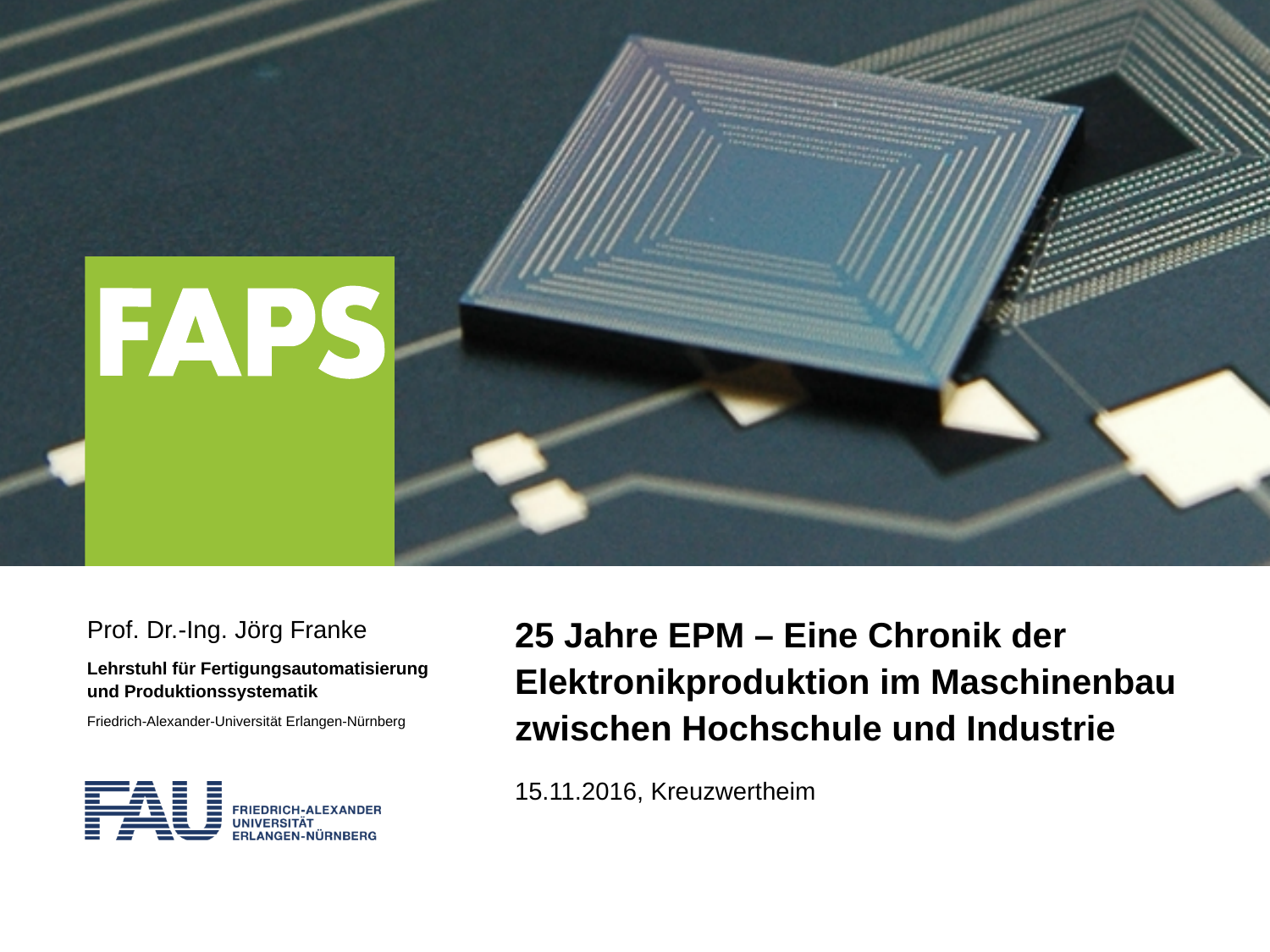

# 25 Jahre EPM – Eine Chronik der Elektronikproduktion im Maschinenbau zwischen Hochschule und Industrie
15.11.2016, Kreuzwertheim